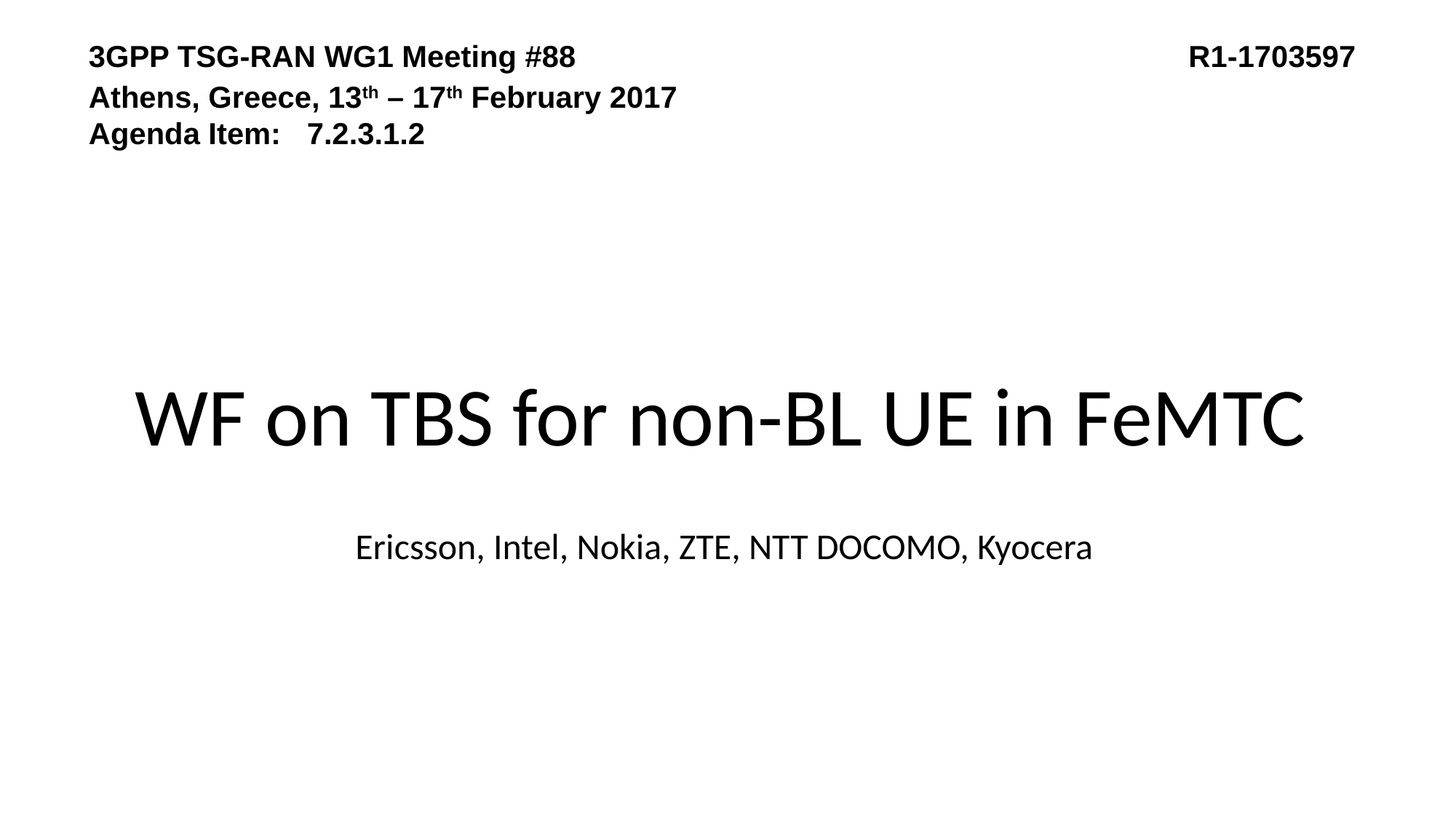

3GPP TSG-RAN WG1 Meeting #88						 R1-1703597
Athens, Greece, 13th – 17th February 2017
Agenda Item:	7.2.3.1.2
# WF on TBS for non-BL UE in FeMTC
Ericsson, Intel, Nokia, ZTE, NTT DOCOMO, Kyocera